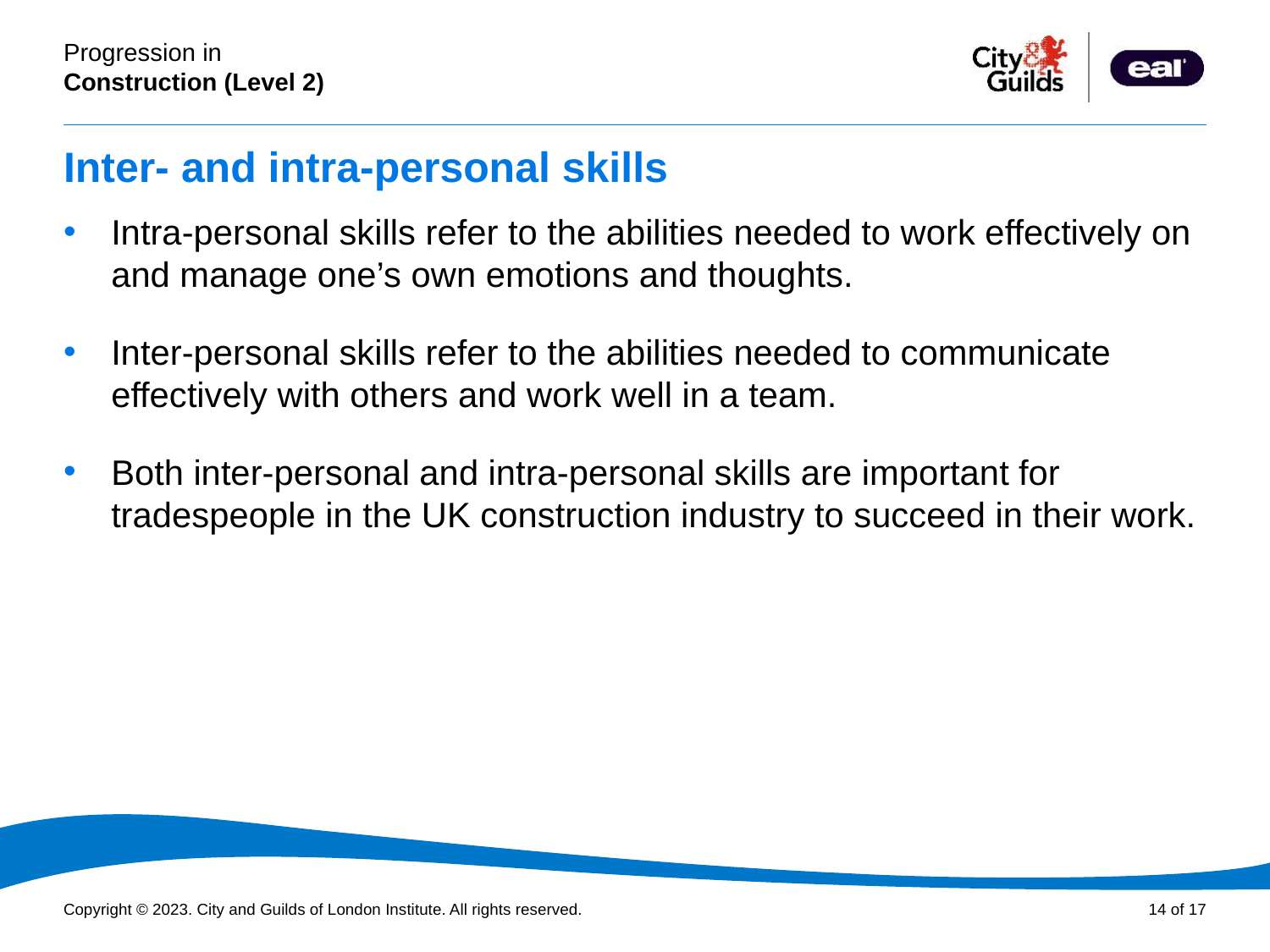

# Inter- and intra-personal skills
Intra-personal skills refer to the abilities needed to work effectively on and manage one’s own emotions and thoughts.
Inter-personal skills refer to the abilities needed to communicate effectively with others and work well in a team.
Both inter-personal and intra-personal skills are important for tradespeople in the UK construction industry to succeed in their work.